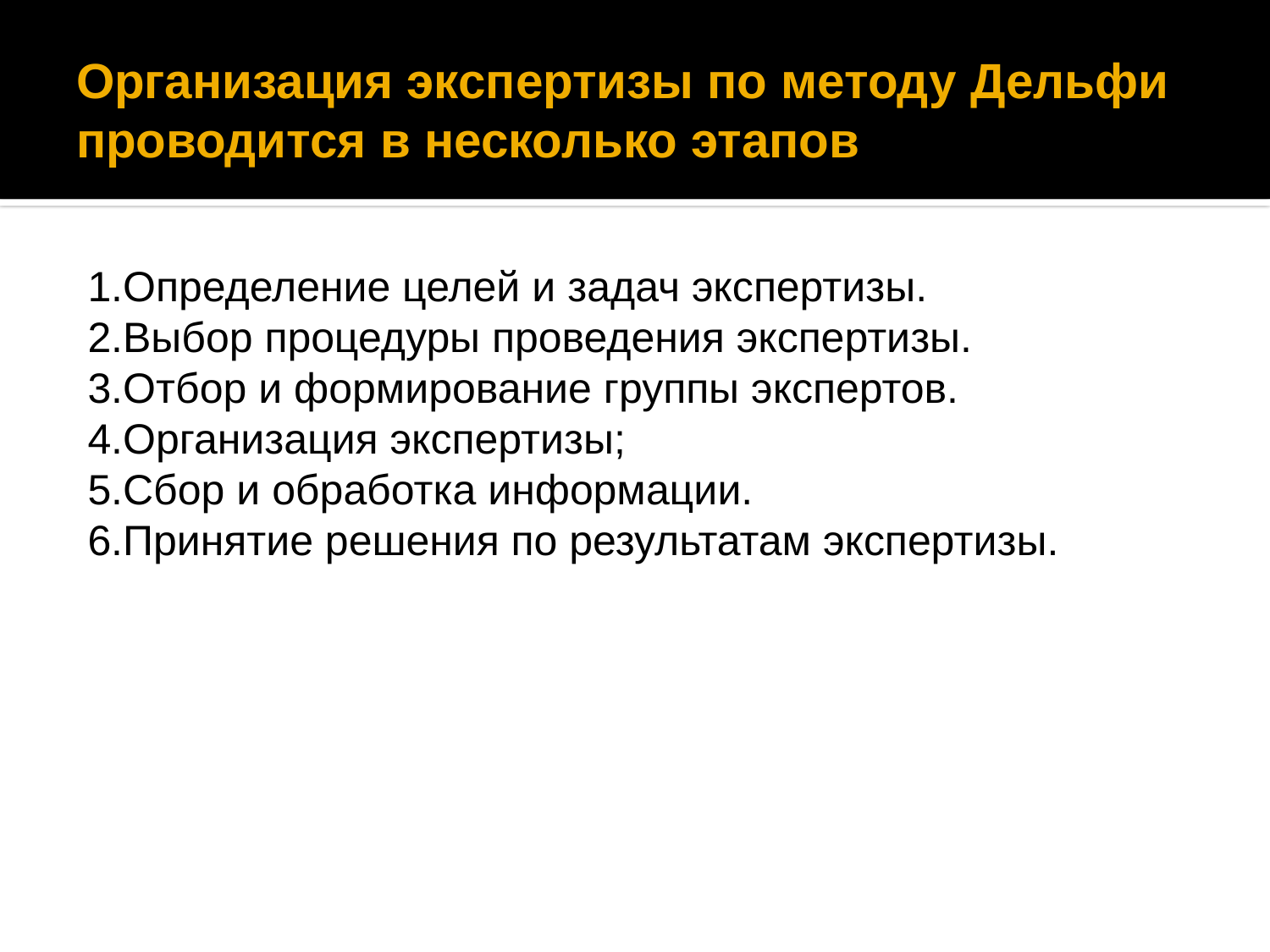

# Организация экспертизы по методу Дельфи проводится в несколько этапов
1.Определение целей и задач экспертизы.
2.Выбор процедуры проведения экспертизы.
3.Отбор и формирование группы экспертов.
4.Организация экспертизы;
5.Сбор и обработка информации.
6.Принятие решения по результатам экспертизы.